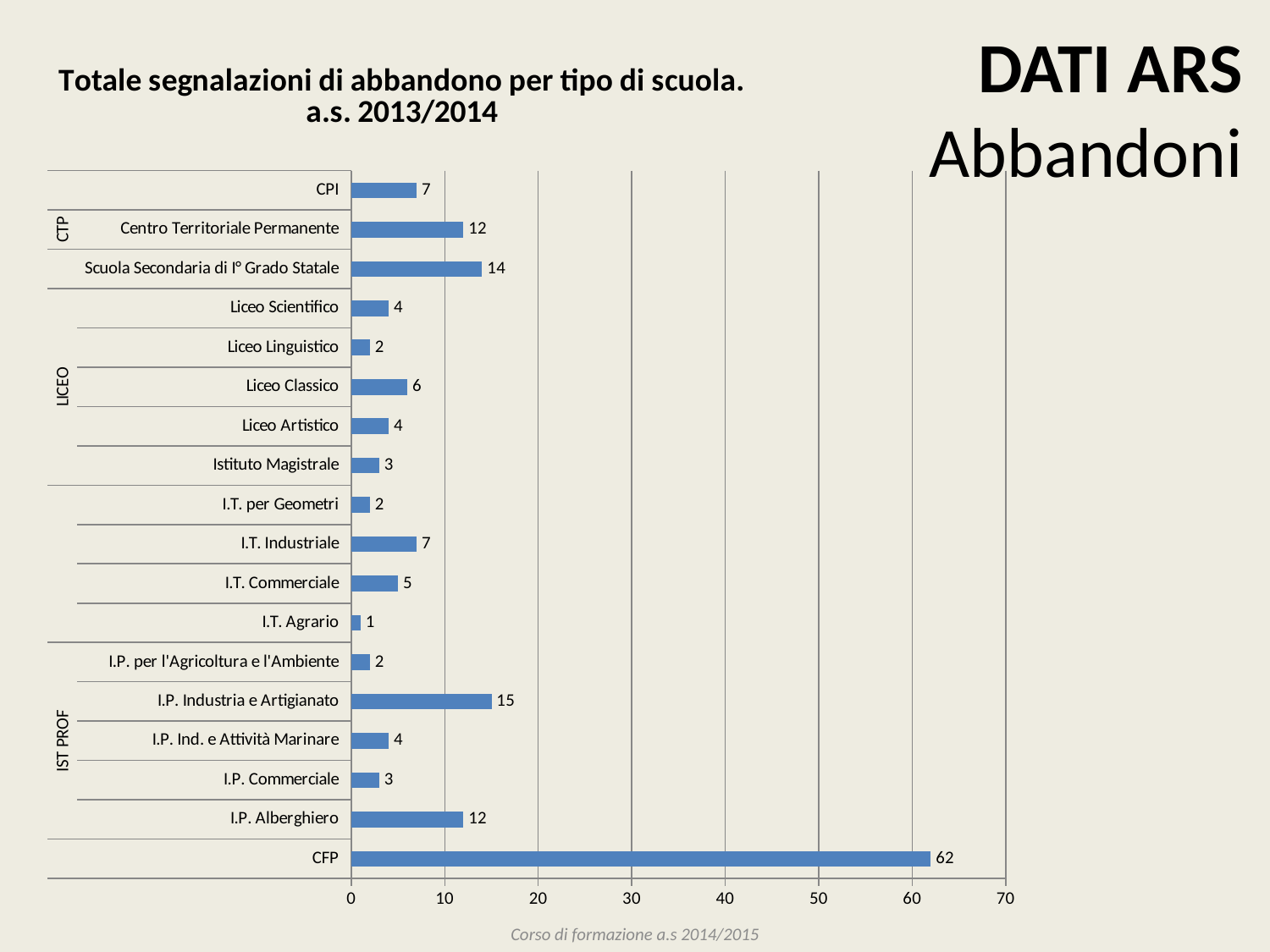

DATI ARS
Abbandoni

### Chart: Totale segnalazioni di abbandono per tipo di scuola.
a.s. 2013/2014

| Category | Totale |
|---|---|
| CFP | 62.0 |
| I.P. Alberghiero | 12.0 |
| I.P. Commerciale | 3.0 |
| I.P. Ind. e Attività Marinare | 4.0 |
| I.P. Industria e Artigianato | 15.0 |
| I.P. per l'Agricoltura e l'Ambiente | 2.0 |
| I.T. Agrario | 1.0 |
| I.T. Commerciale | 5.0 |
| I.T. Industriale | 7.0 |
| I.T. per Geometri | 2.0 |
| Istituto Magistrale | 3.0 |
| Liceo Artistico | 4.0 |
| Liceo Classico | 6.0 |
| Liceo Linguistico | 2.0 |
| Liceo Scientifico | 4.0 |
| Scuola Secondaria di I° Grado Statale | 14.0 |
| Centro Territoriale Permanente | 12.0 |
| CPI | 7.0 |
Strumenti e metodi
per accompagnare la scelta
Corso di formazione a.s 2014/2015